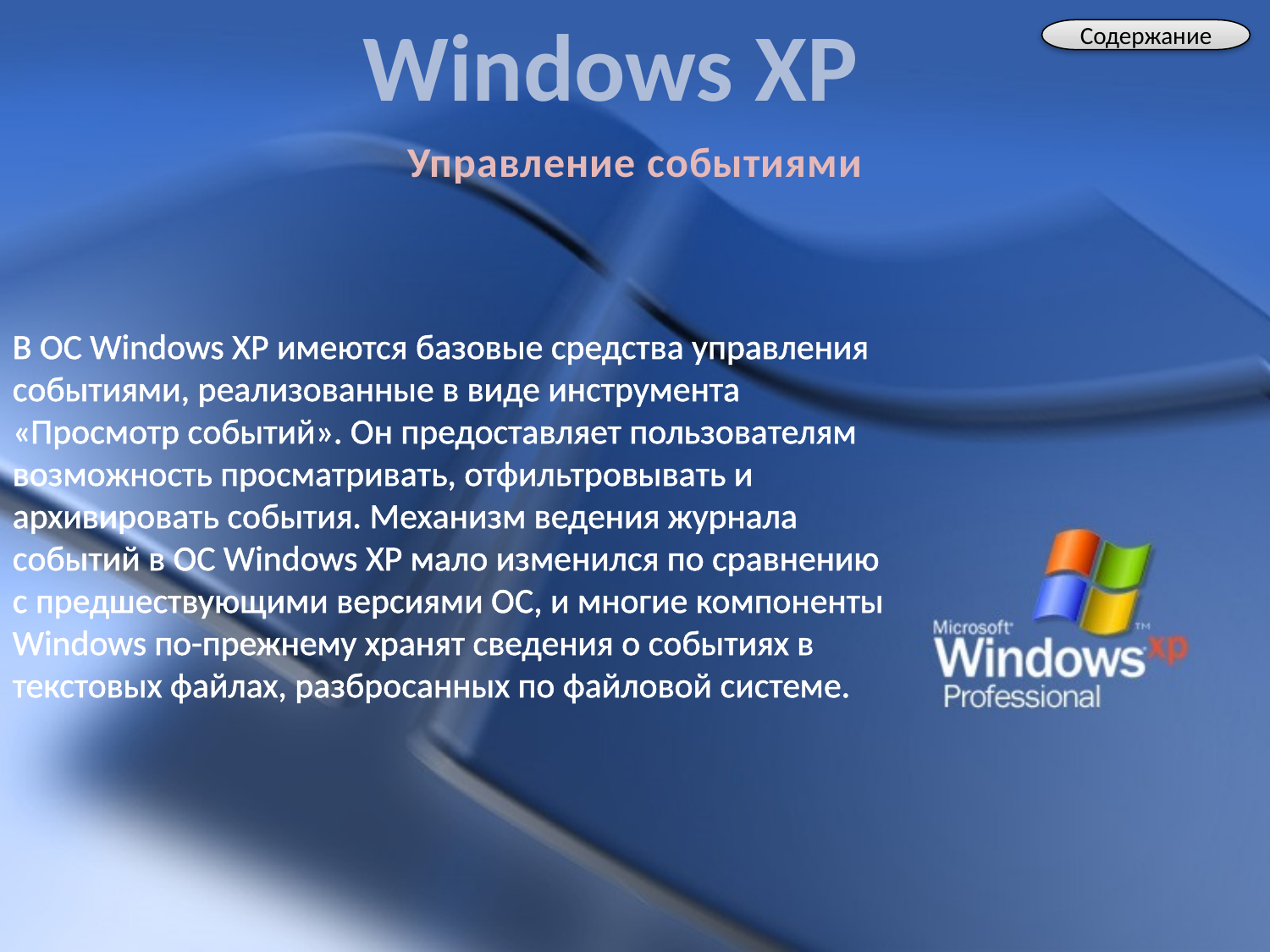

Windows XP
Содержание
Управление событиями
В ОС Windows XP имеются базовые средства управления событиями, реализованные в виде инструмента «Просмотр событий». Он предоставляет пользователям возможность просматривать, отфильтровывать и архивировать события. Механизм ведения журнала событий в ОС Windows XP мало изменился по сравнению с предшествующими версиями ОС, и многие компоненты Windows по-прежнему хранят сведения о событиях в текстовых файлах, разбросанных по файловой системе.